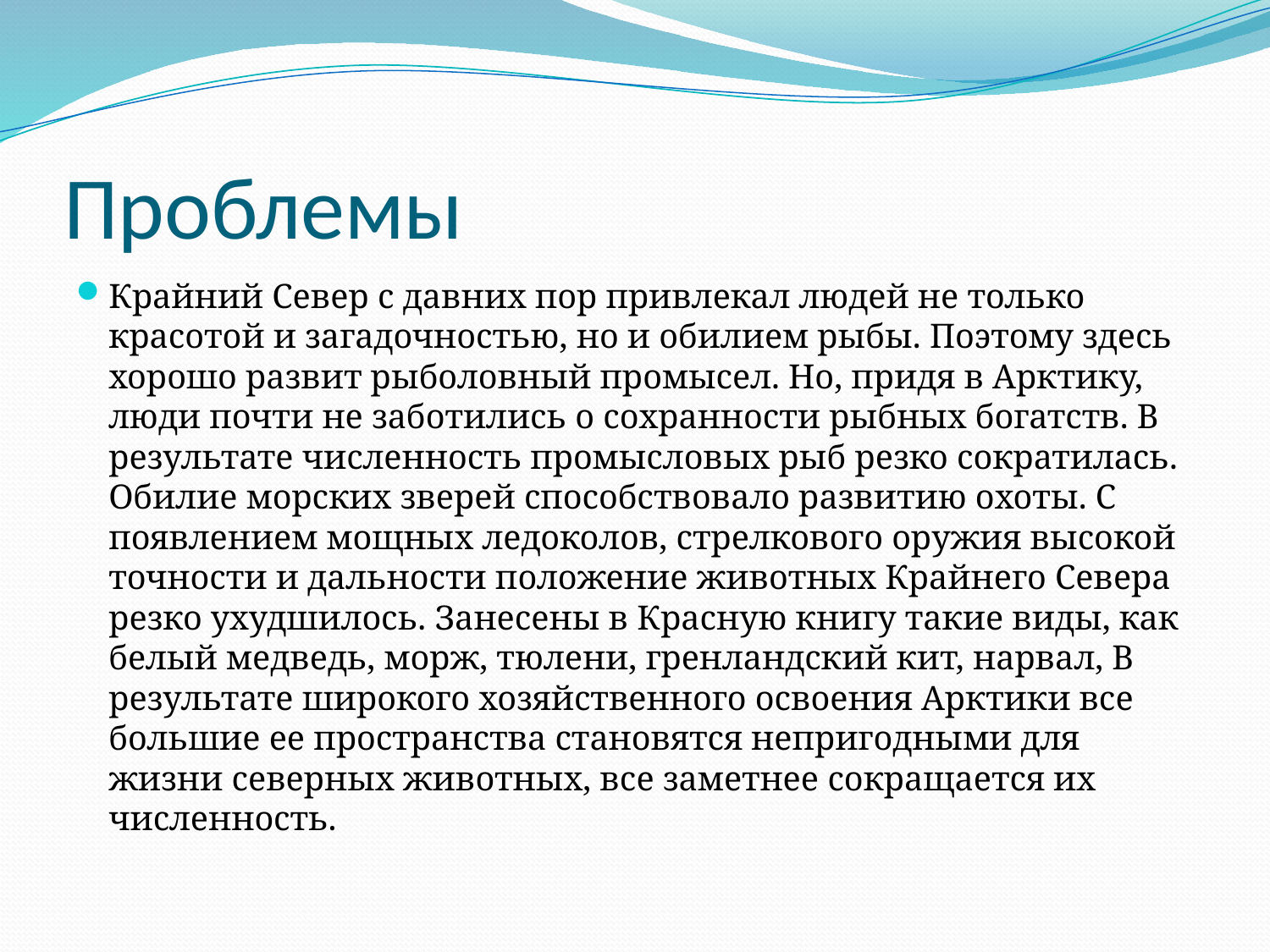

# Проблемы
Крайний Север с давних пор привлекал людей не только красотой и загадочностью, но и обилием рыбы. Поэтому здесь хорошо развит рыболовный промысел. Но, придя в Арктику, люди почти не заботились о сохранности рыбных богатств. В результате численность промысловых рыб резко сократилась. Обилие морских зверей способствовало развитию охоты. С появлением мощных ледоколов, стрелкового оружия высокой точности и дальности положение животных Крайнего Севера резко ухудшилось. Занесены в Красную книгу такие виды, как белый медведь, морж, тюлени, гренландский кит, нарвал, В результате широкого хозяйственного освоения Арктики все большие ее пространства становятся непригодными для жизни северных животных, все заметнее сокращается их численность.